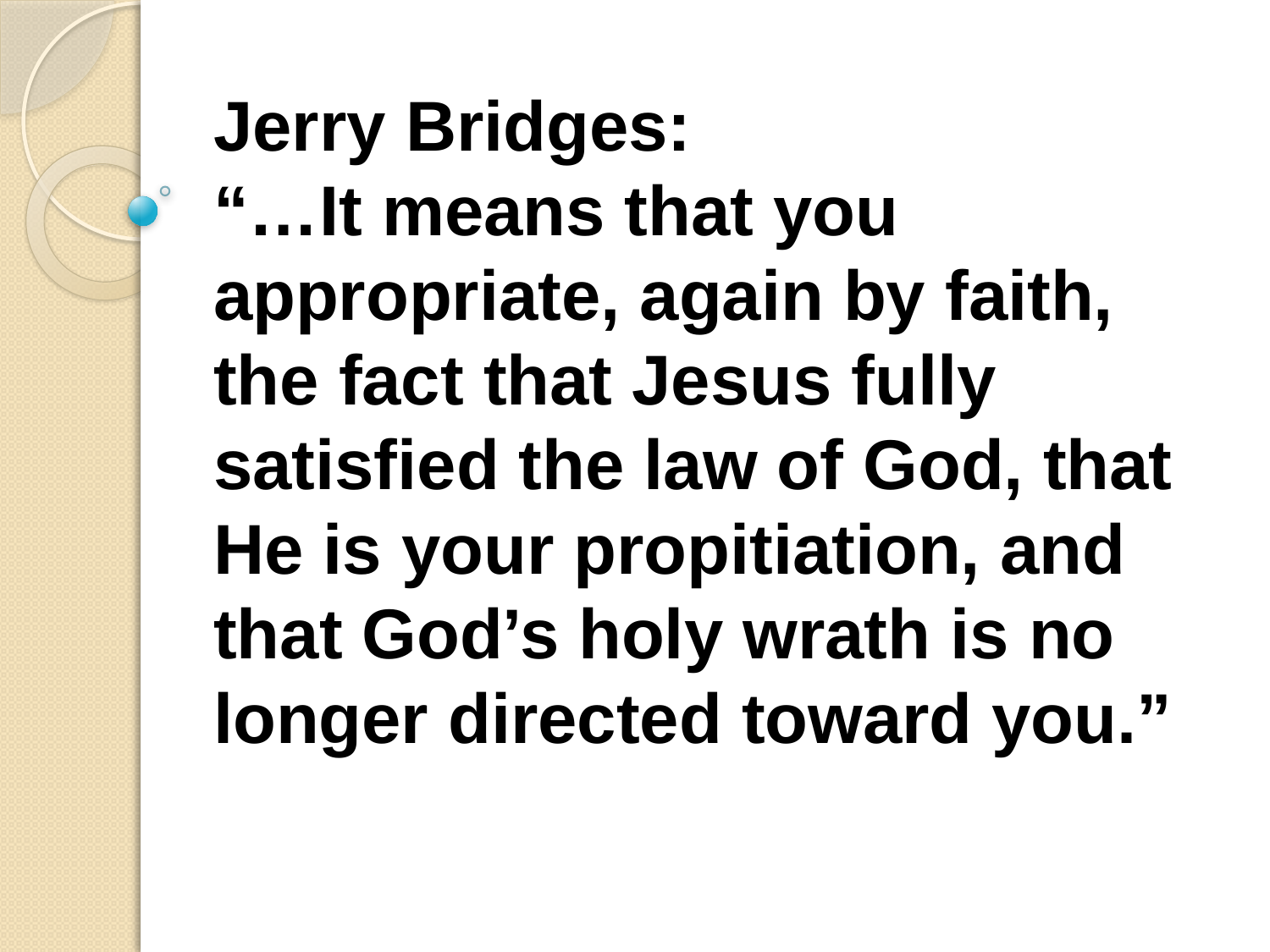

Jerry Bridges:
“…It means that you appropriate, again by faith, the fact that Jesus fully satisfied the law of God, that He is your propitiation, and that God’s holy wrath is no longer directed toward you.”